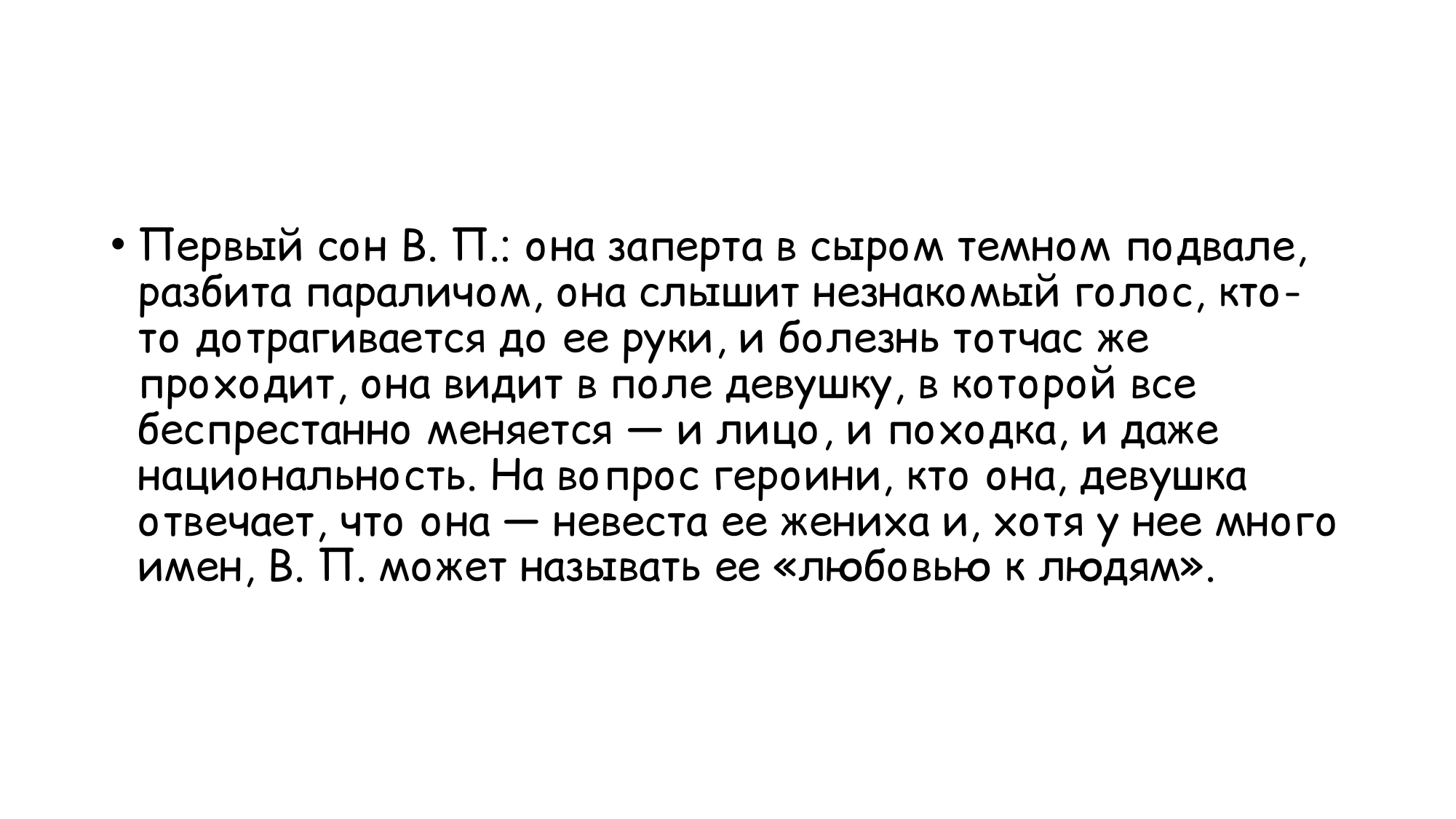

#
Первый сон В. П.: она заперта в сыром темном подвале, разбита параличом, она слышит незнакомый голос, кто-то дотрагивается до ее руки, и болезнь тотчас же проходит, она видит в поле девушку, в которой все беспрестанно меняется — и лицо, и походка, и даже национальность. На вопрос героини, кто она, девушка отвечает, что она — невеста ее жениха и, хотя у нее много имен, В. П. может называть ее «любовью к людям».